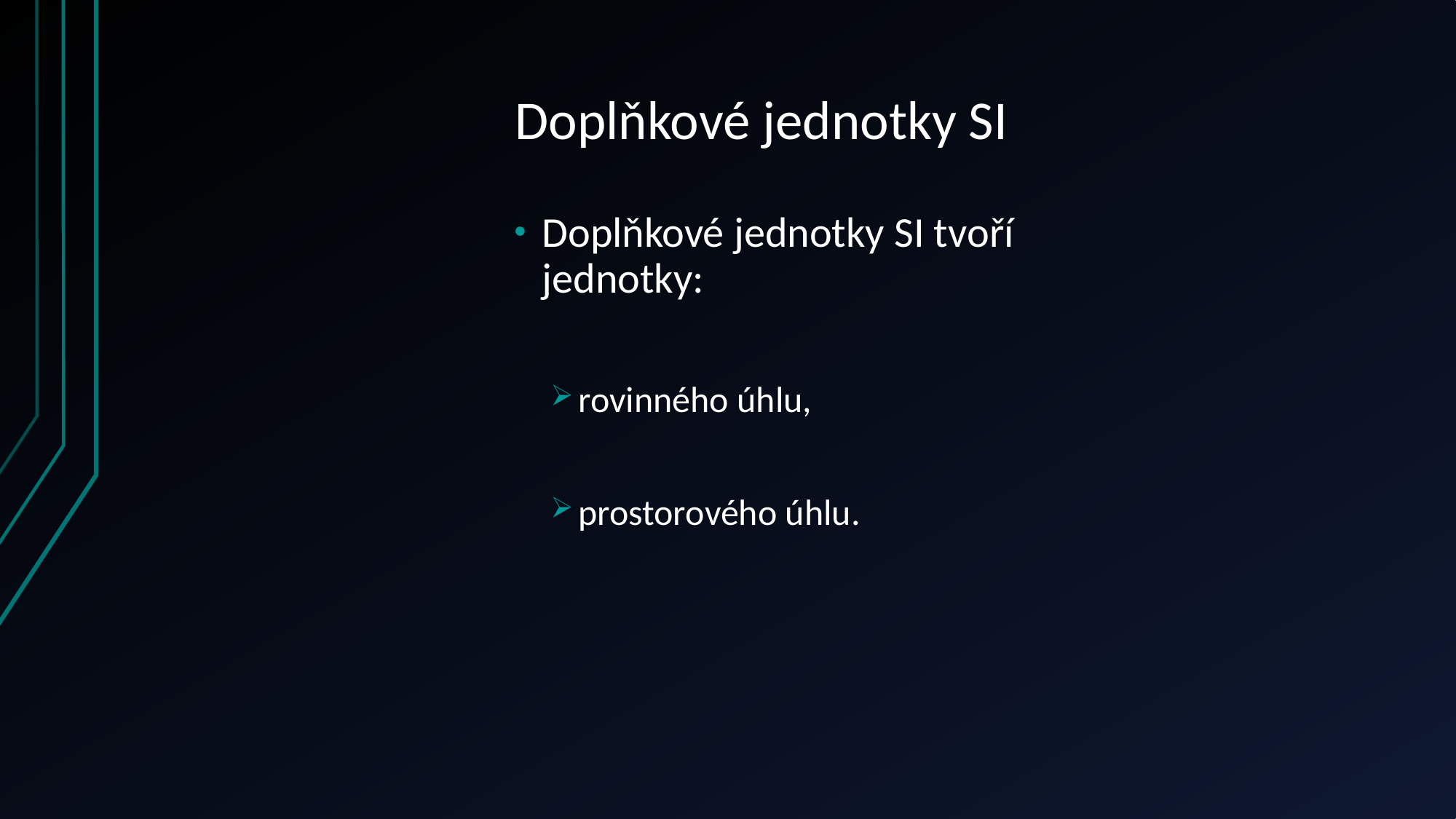

# Doplňkové jednotky SI
Doplňkové jednotky SI tvoří jednotky:

rovinného úhlu,

prostorového úhlu.